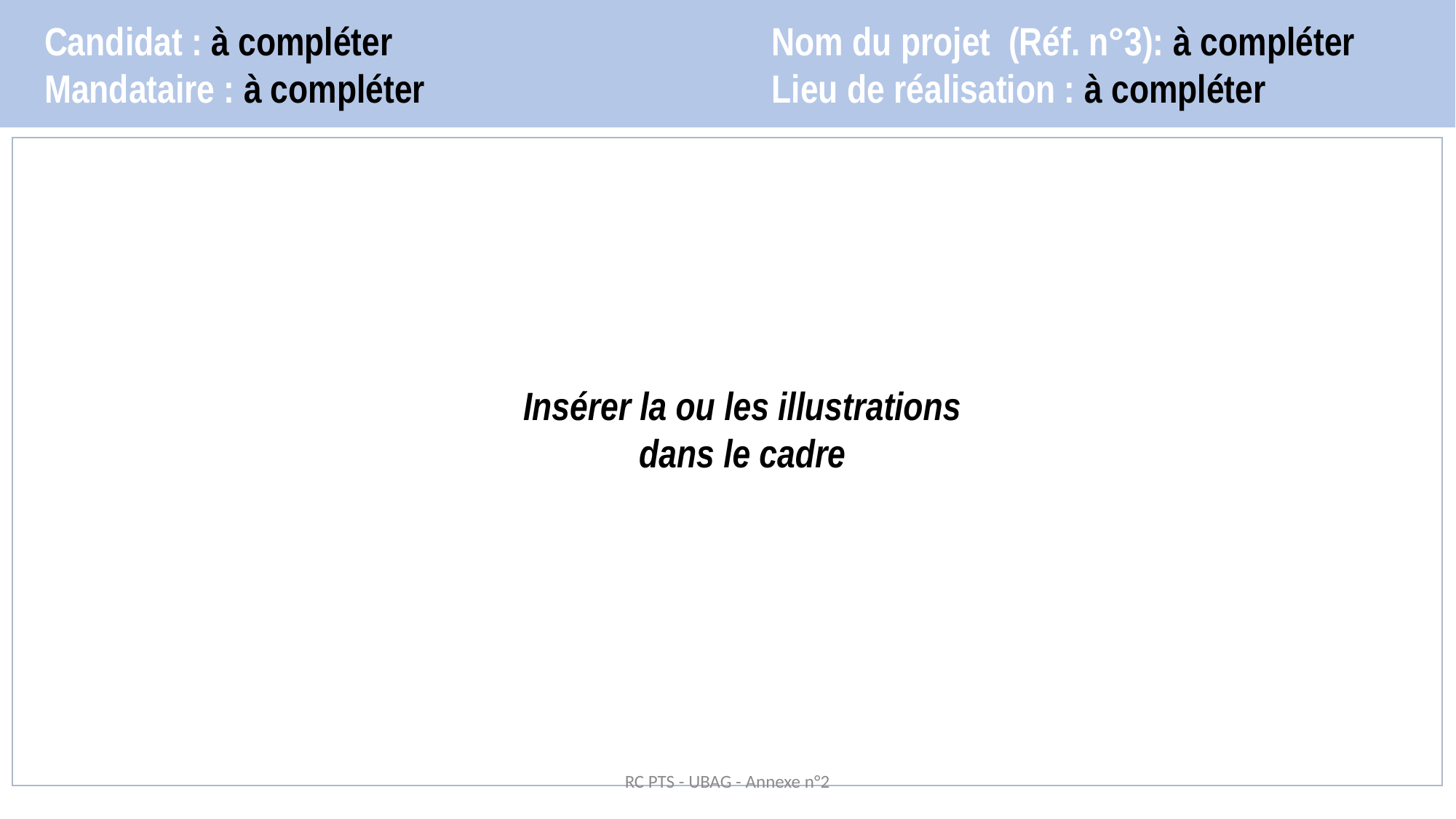

Candidat : à compléter
   Mandataire : à compléter
   Nom du projet  (Réf. n°3): à compléter
   Lieu de réalisation : à compléter

Insérer la ou les illustrations
dans le cadre
RC PTS - UBAG - Annexe n°2